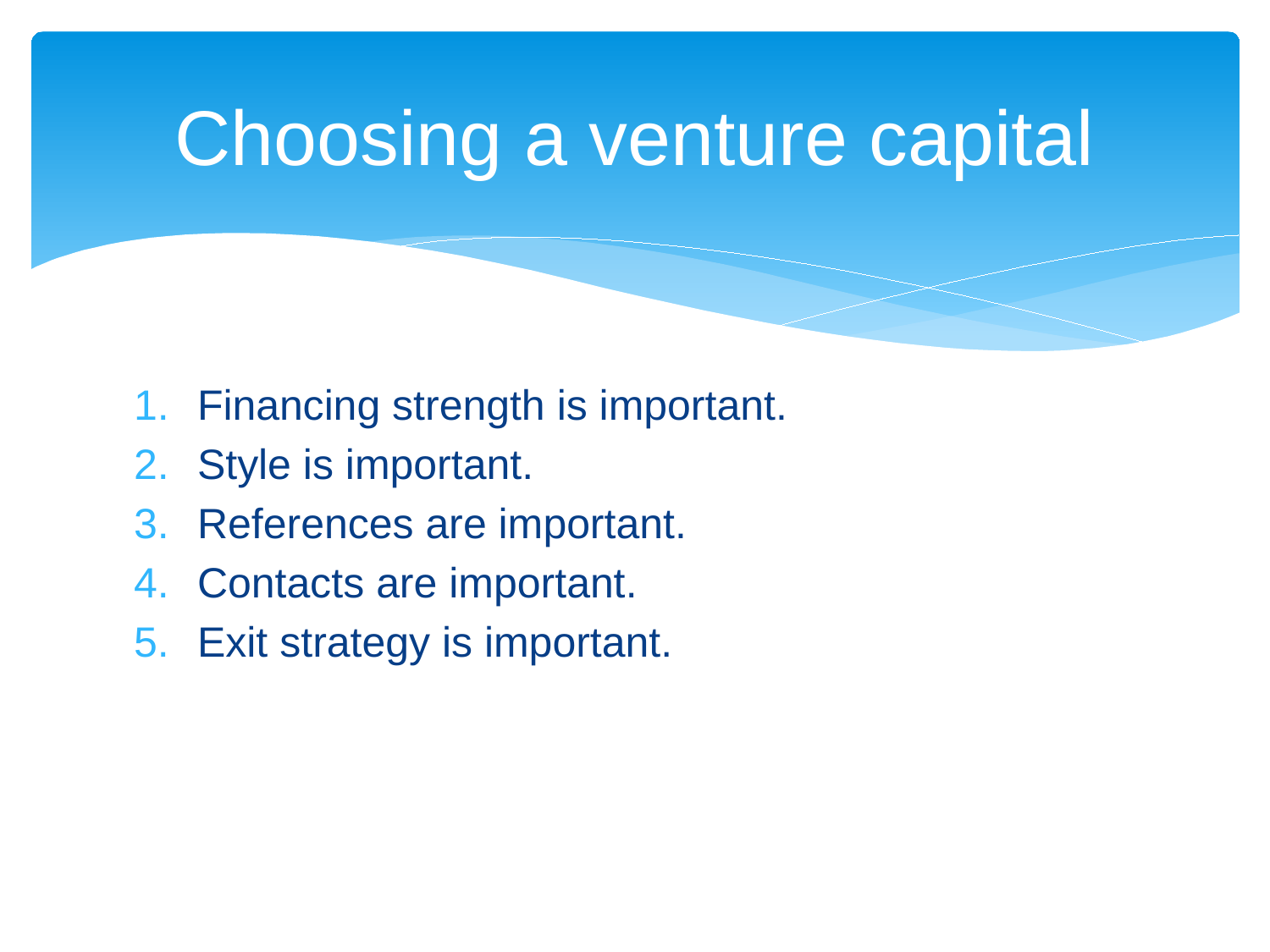

# Choosing a venture capital
Financing strength is important.
Style is important.
References are important.
Contacts are important.
Exit strategy is important.